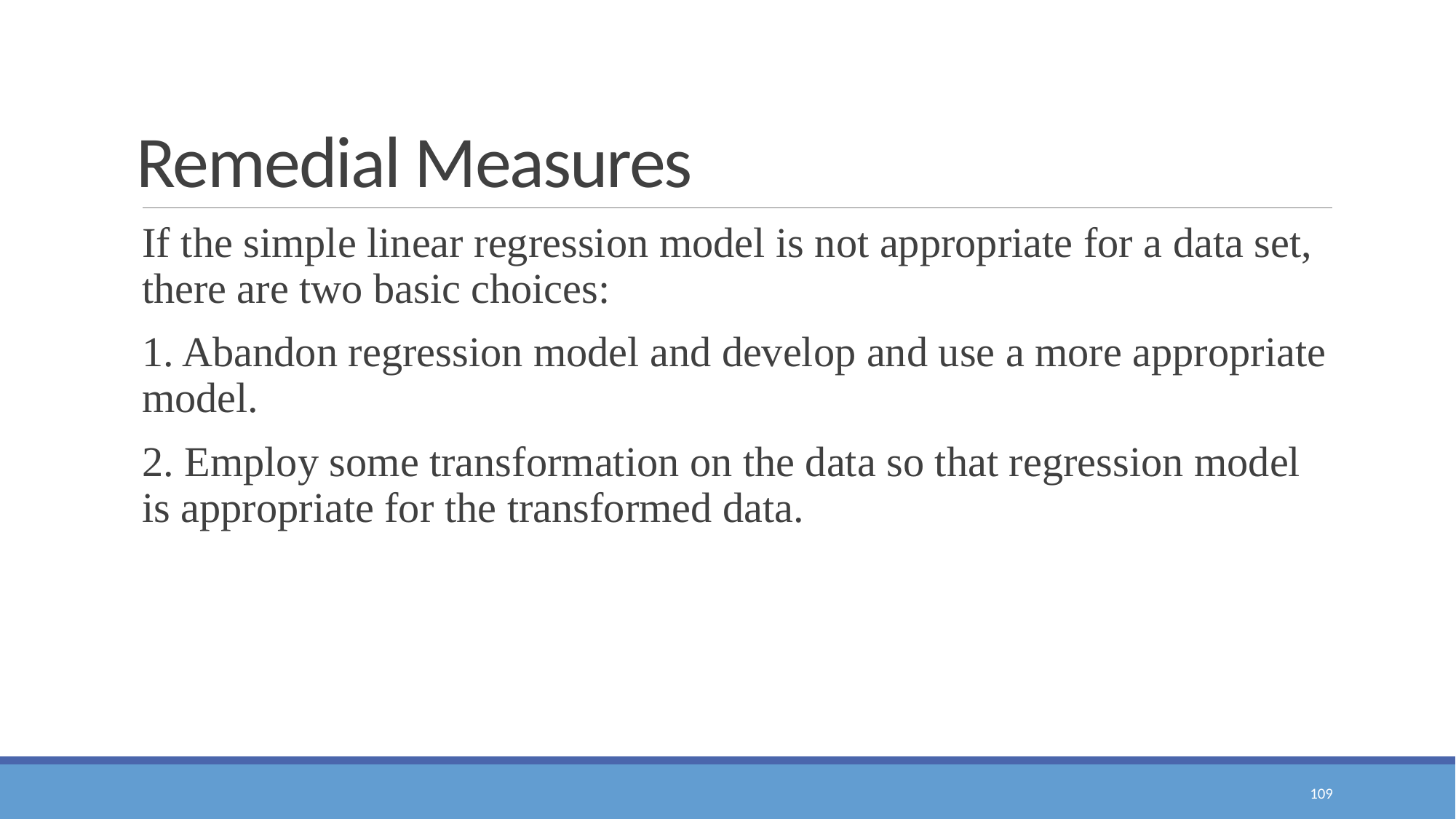

# Remedial Measures
If the simple linear regression model is not appropriate for a data set, there are two basic choices:
1. Abandon regression model and develop and use a more appropriate model.
2. Employ some transformation on the data so that regression model is appropriate for the transformed data.
109